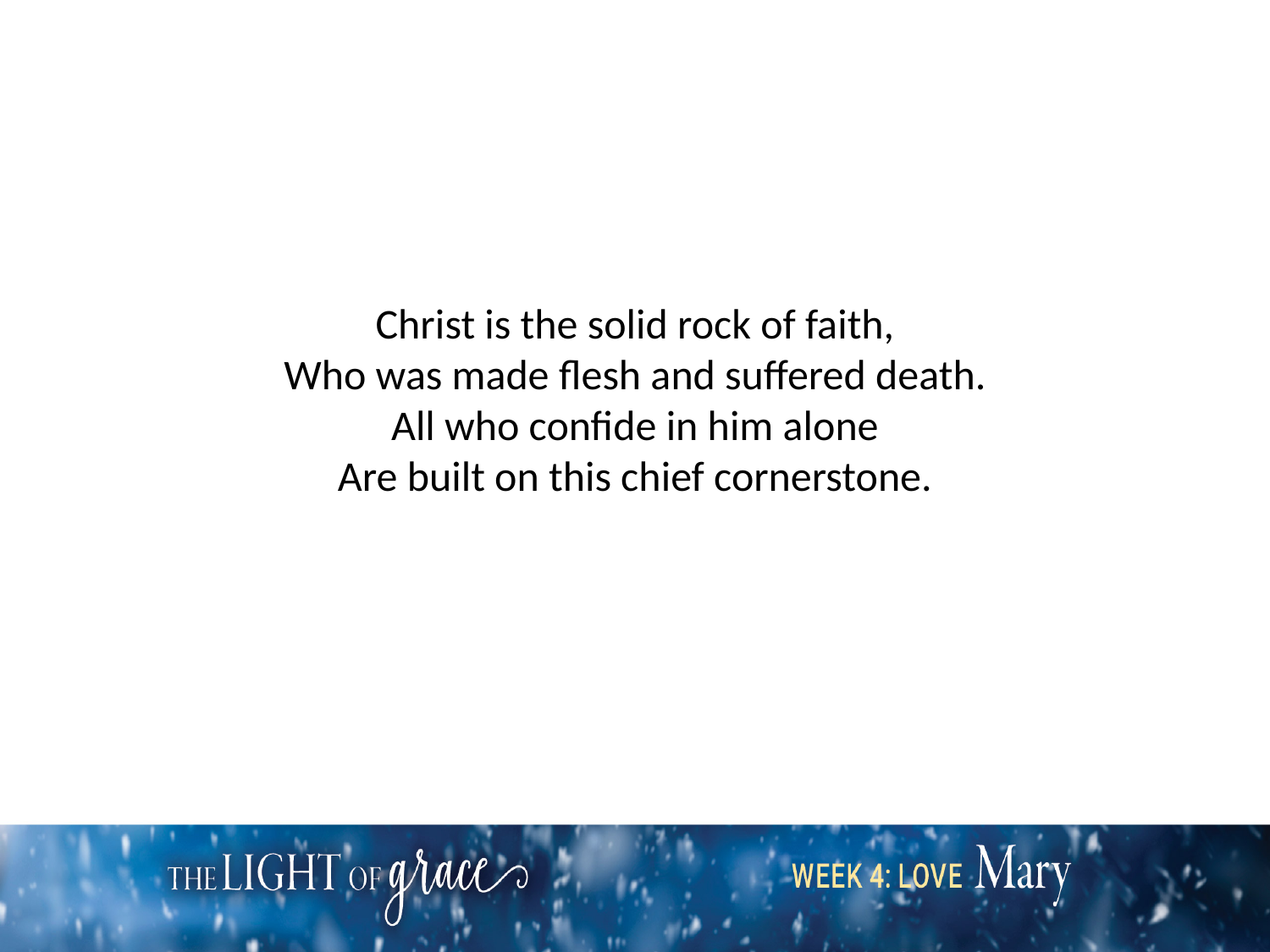

Christ is the solid rock of faith,
Who was made flesh and suffered death.
All who confide in him alone
Are built on this chief cornerstone.